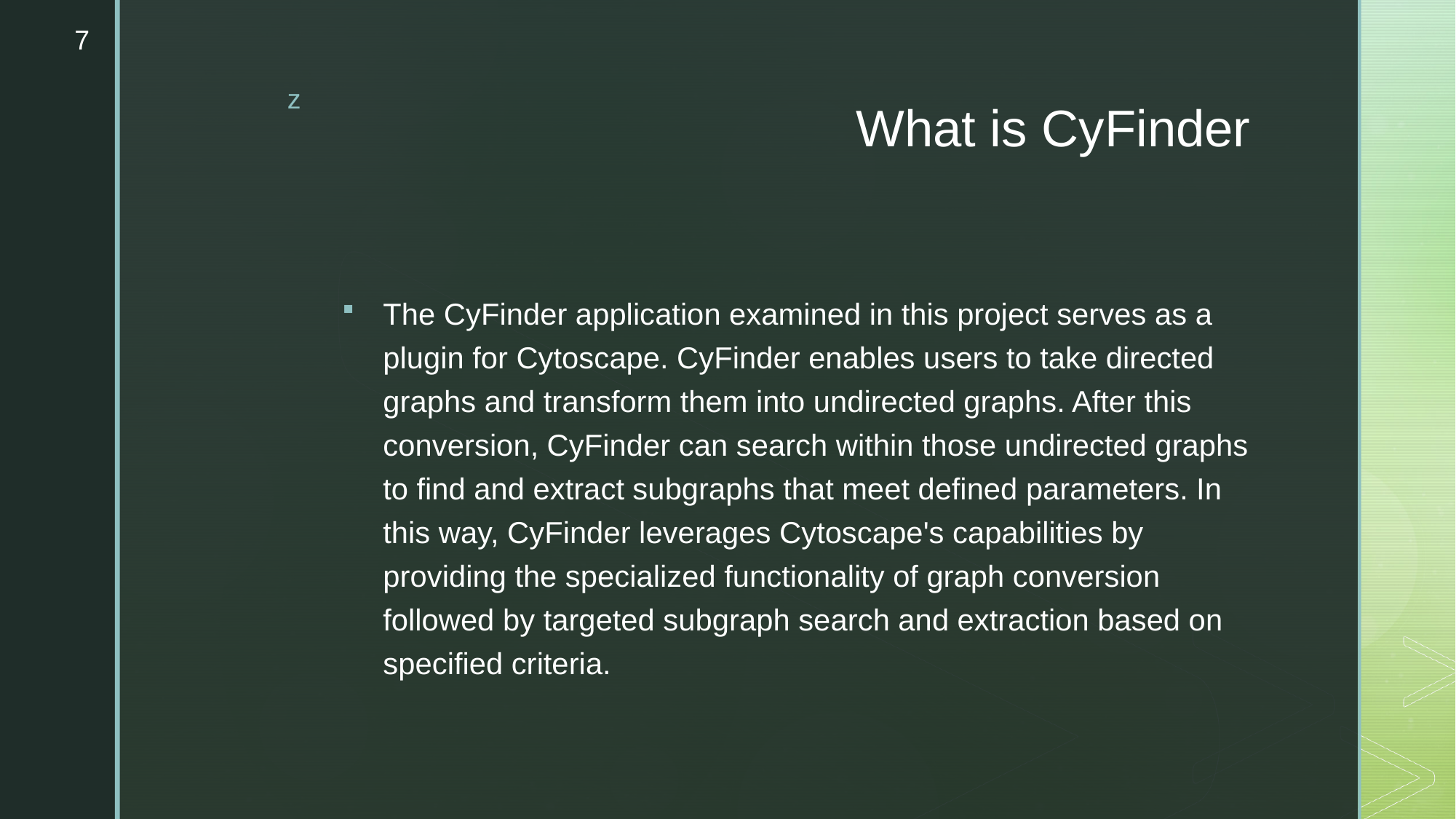

7
# What is CyFinder
The CyFinder application examined in this project serves as a plugin for Cytoscape. CyFinder enables users to take directed graphs and transform them into undirected graphs. After this conversion, CyFinder can search within those undirected graphs to find and extract subgraphs that meet defined parameters. In this way, CyFinder leverages Cytoscape's capabilities by providing the specialized functionality of graph conversion followed by targeted subgraph search and extraction based on specified criteria.